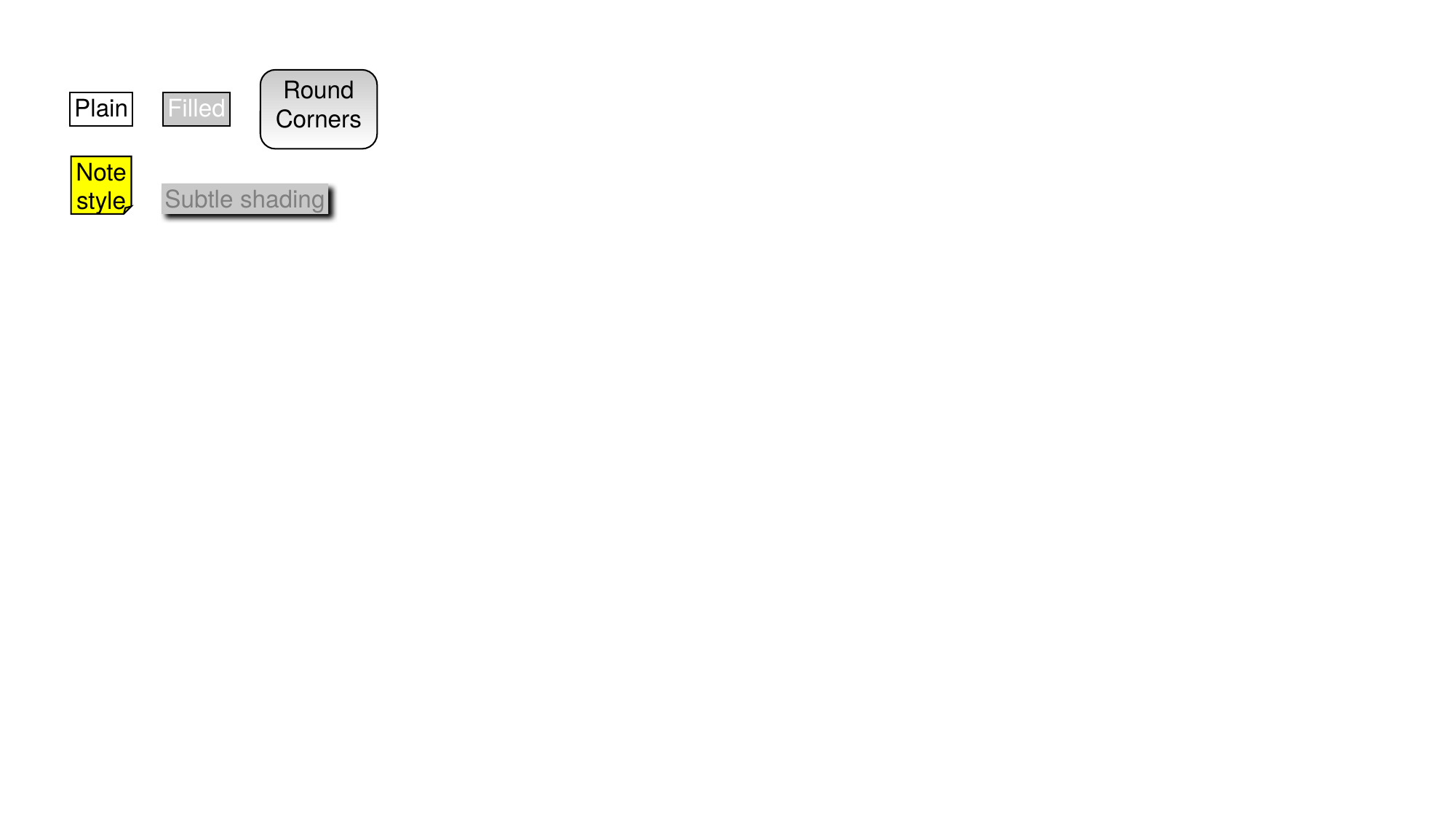

Round
Corners
Plain
Filled
Note
style
Subtle shading